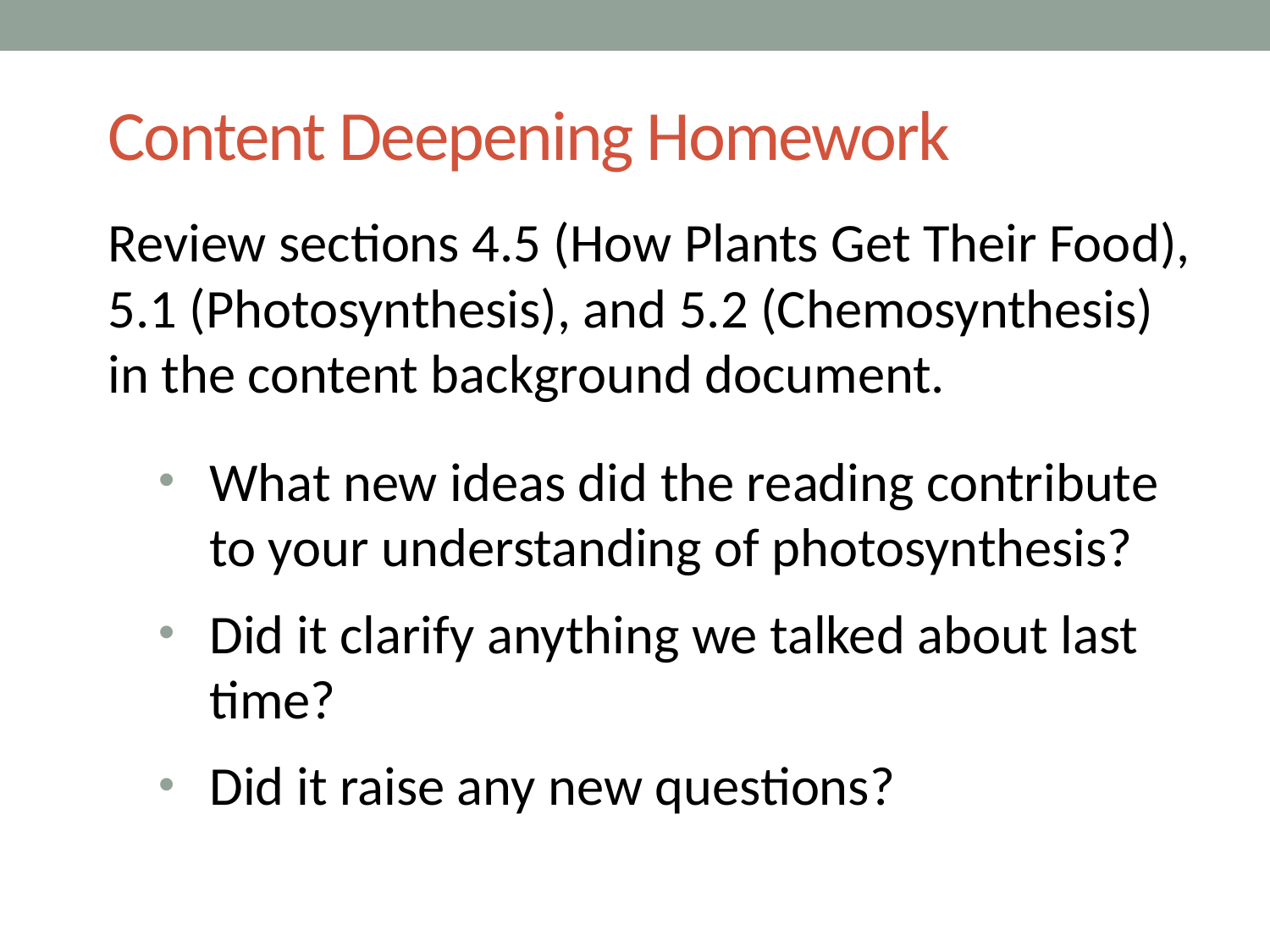

# Content Deepening Homework
Review sections 4.5 (How Plants Get Their Food), 5.1 (Photosynthesis), and 5.2 (Chemosynthesis) in the content background document.
What new ideas did the reading contribute
to your understanding of photosynthesis?
Did it clarify anything we talked about last time?
Did it raise any new questions?